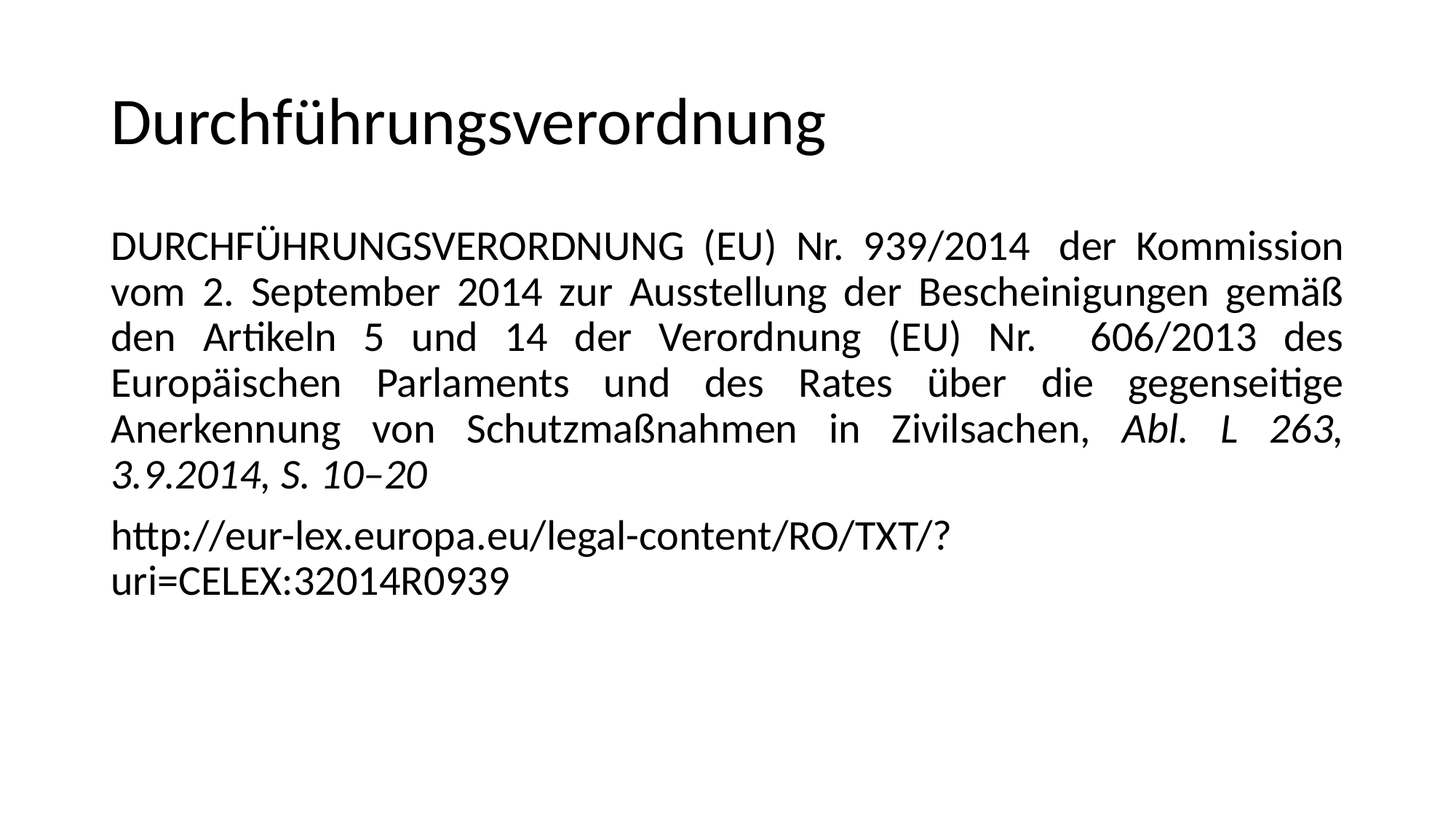

# Durchführungsverordnung
DURCHFÜHRUNGSVERORDNUNG (EU) Nr. 939/2014  der Kommission vom 2. September 2014 zur Ausstellung der Bescheinigungen gemäß den Artikeln 5 und 14 der Verordnung (EU) Nr.  606/2013 des Europäischen Parlaments und des Rates über die gegenseitige Anerkennung von Schutzmaßnahmen in Zivilsachen, Abl. L 263, 3.9.2014, S. 10–20
http://eur-lex.europa.eu/legal-content/RO/TXT/?uri=CELEX:32014R0939